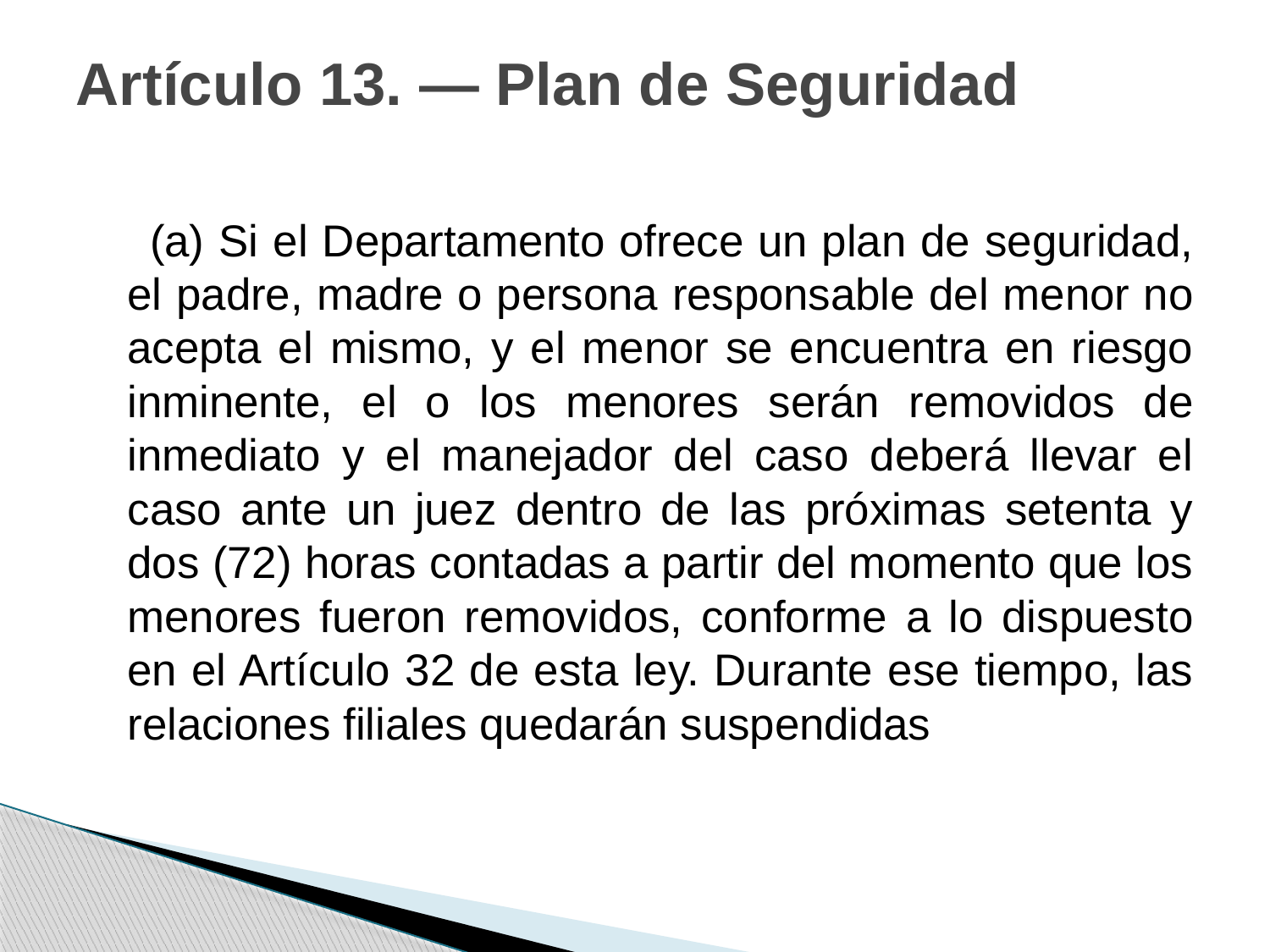

# Artículo 13. — Plan de Seguridad
    (a) Si el Departamento ofrece un plan de seguridad, el padre, madre o persona responsable del menor no acepta el mismo, y el menor se encuentra en riesgo inminente, el o los menores serán removidos de inmediato y el manejador del caso deberá llevar el caso ante un juez dentro de las próximas setenta y dos (72) horas contadas a partir del momento que los menores fueron removidos, conforme a lo dispuesto en el Artículo 32 de esta ley. Durante ese tiempo, las relaciones filiales quedarán suspendidas